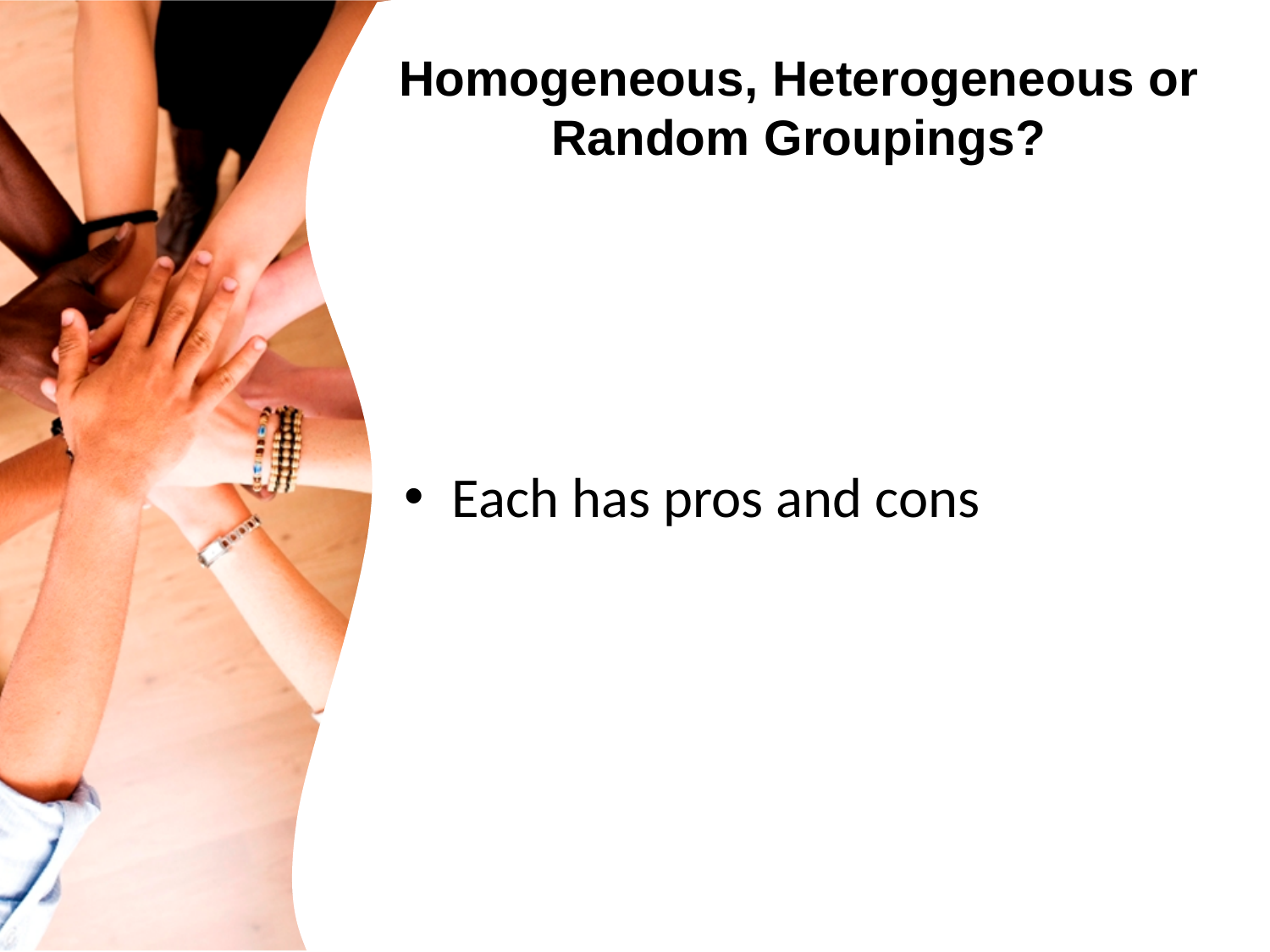

# Homogeneous, Heterogeneous or Random Groupings?
Each has pros and cons